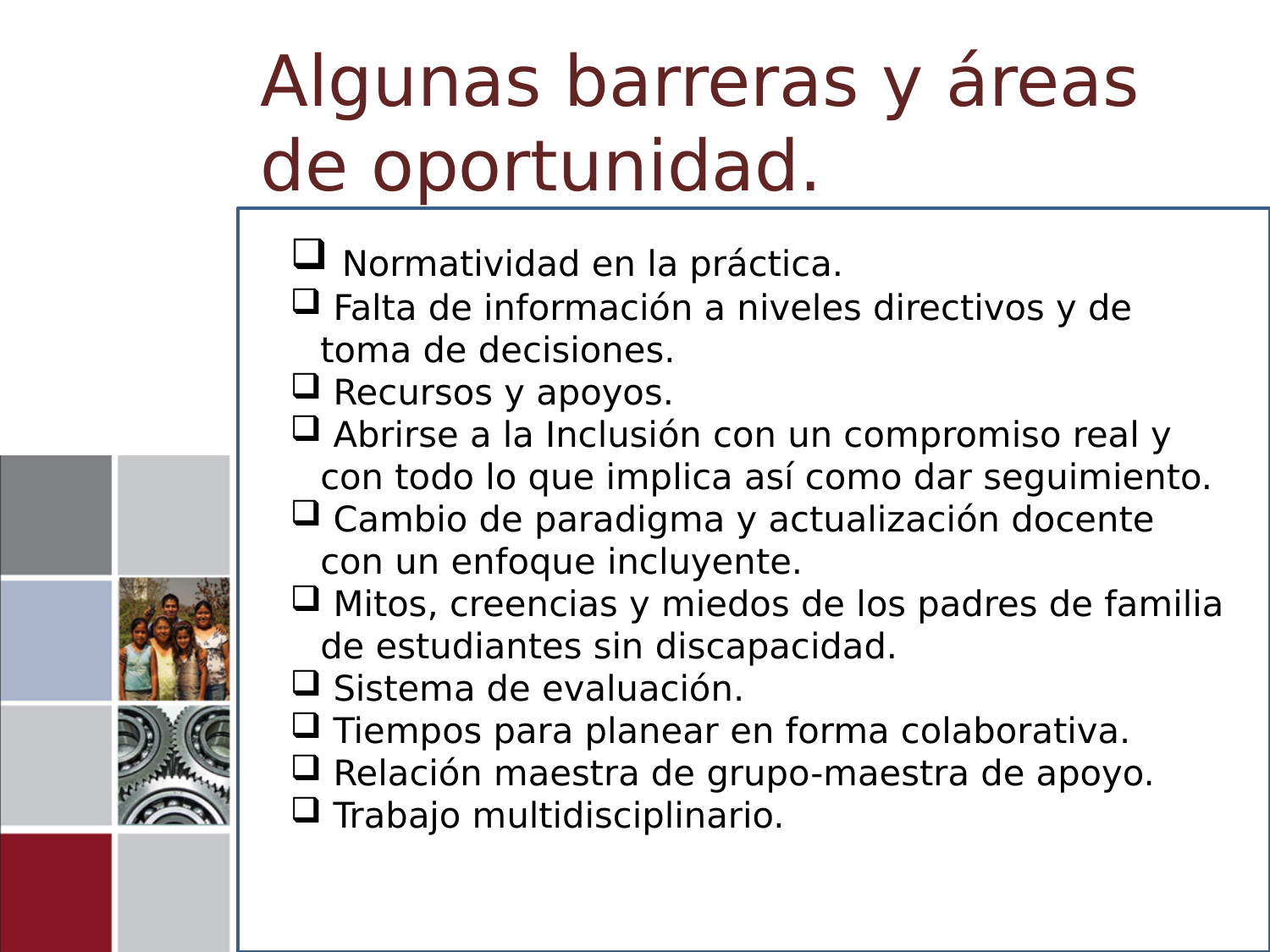

Algunas barreras y áreas de oportunidad.
 Normatividad en la práctica.
 Falta de información a niveles directivos y de toma de decisiones.
 Recursos y apoyos.
 Abrirse a la Inclusión con un compromiso real y con todo lo que implica así como dar seguimiento.
 Cambio de paradigma y actualización docente con un enfoque incluyente.
 Mitos, creencias y miedos de los padres de familia de estudiantes sin discapacidad.
 Sistema de evaluación.
 Tiempos para planear en forma colaborativa.
 Relación maestra de grupo-maestra de apoyo.
 Trabajo multidisciplinario.